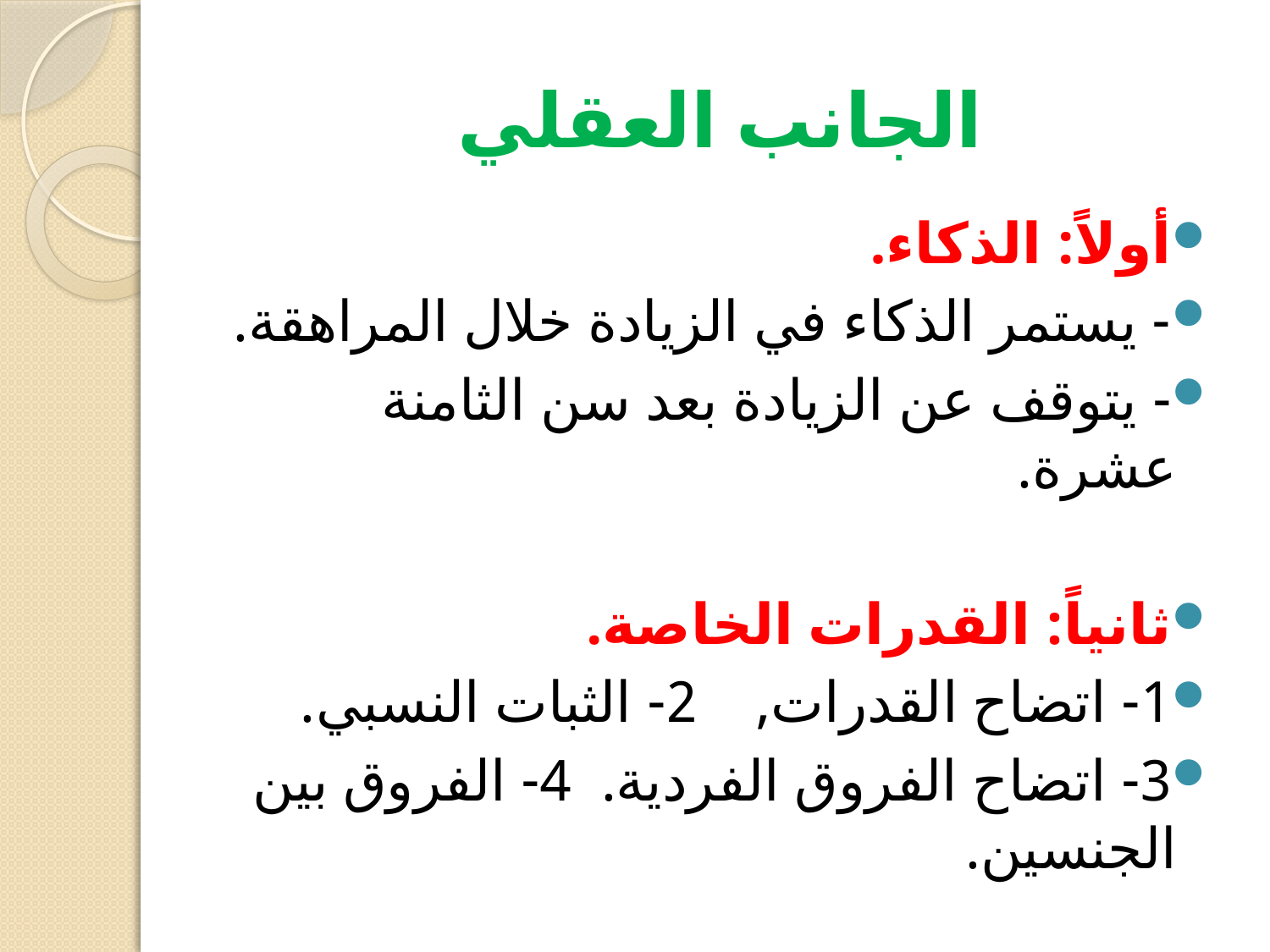

# الجانب العقلي
أولاً: الذكاء.
- يستمر الذكاء في الزيادة خلال المراهقة.
- يتوقف عن الزيادة بعد سن الثامنة عشرة.

ثانياً: القدرات الخاصة.
1- اتضاح القدرات,    2- الثبات النسبي.
3- اتضاح الفروق الفردية.  4- الفروق بين الجنسين.